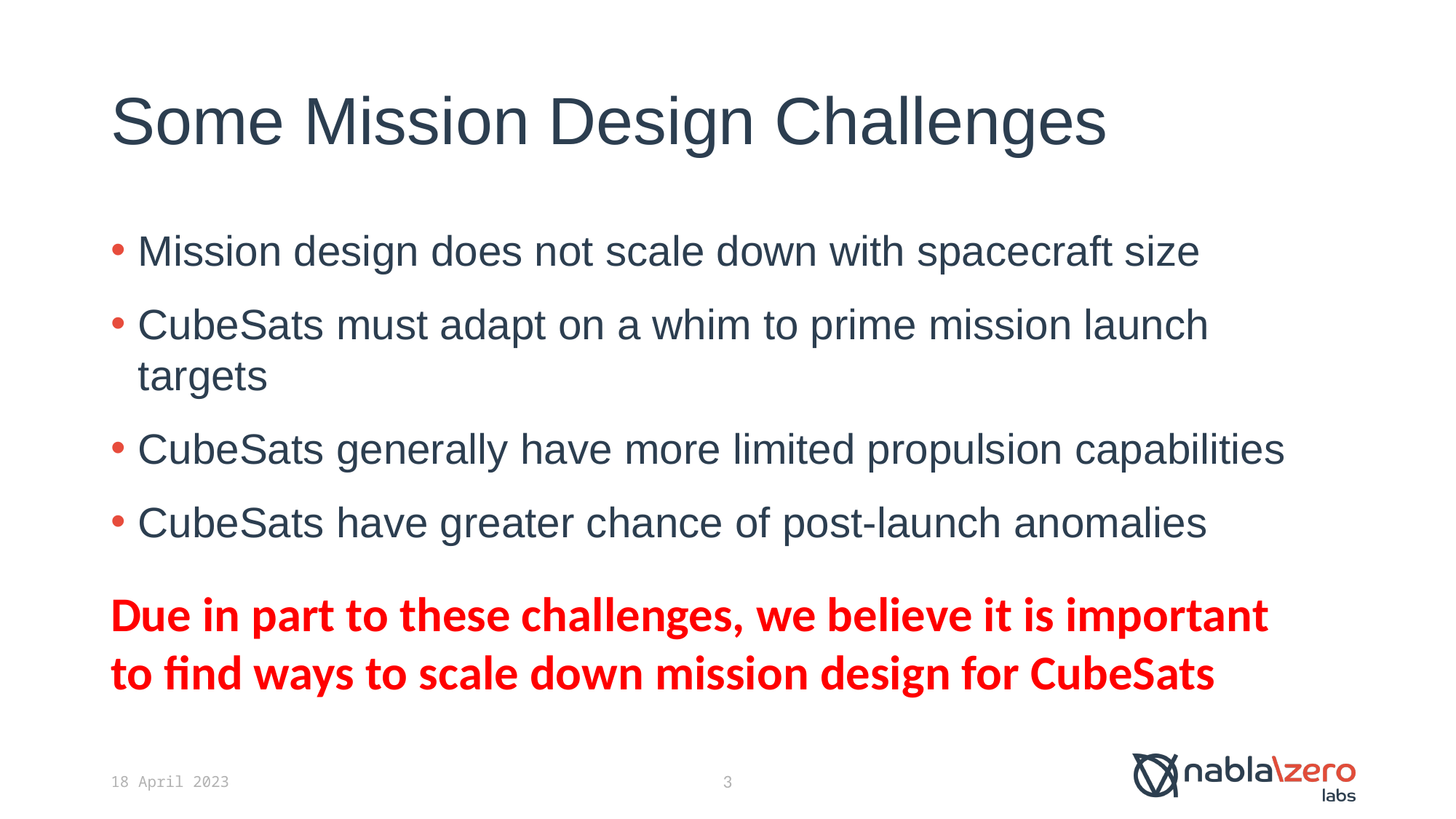

# Some Mission Design Challenges
Mission design does not scale down with spacecraft size
CubeSats must adapt on a whim to prime mission launch targets
CubeSats generally have more limited propulsion capabilities
CubeSats have greater chance of post-launch anomalies
Due in part to these challenges, we believe it is important to find ways to scale down mission design for CubeSats
18 April 2023
3